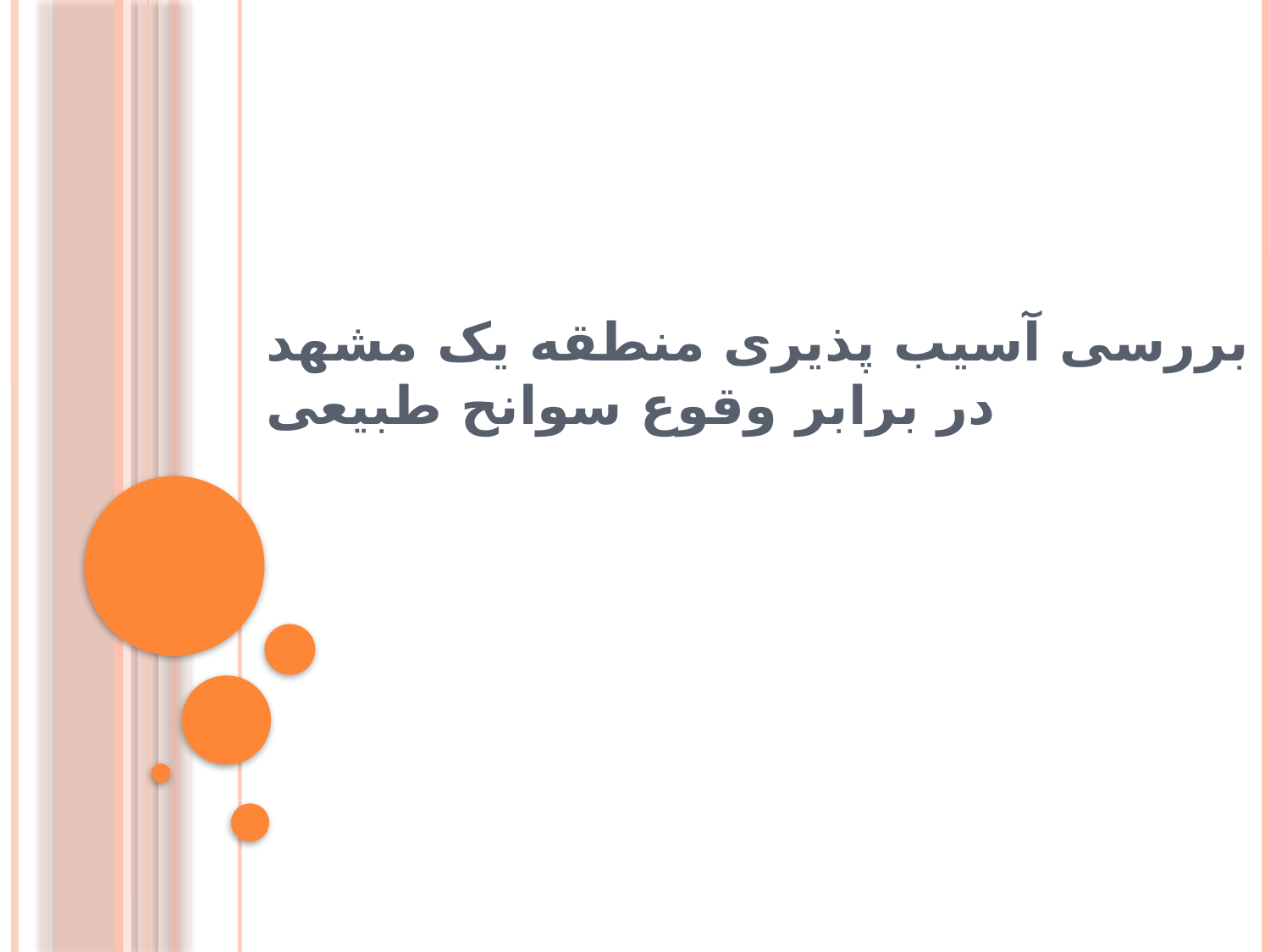

# بررسی آسیب پذیری منطقه یک مشهد در برابر وقوع سوانح طبیعی